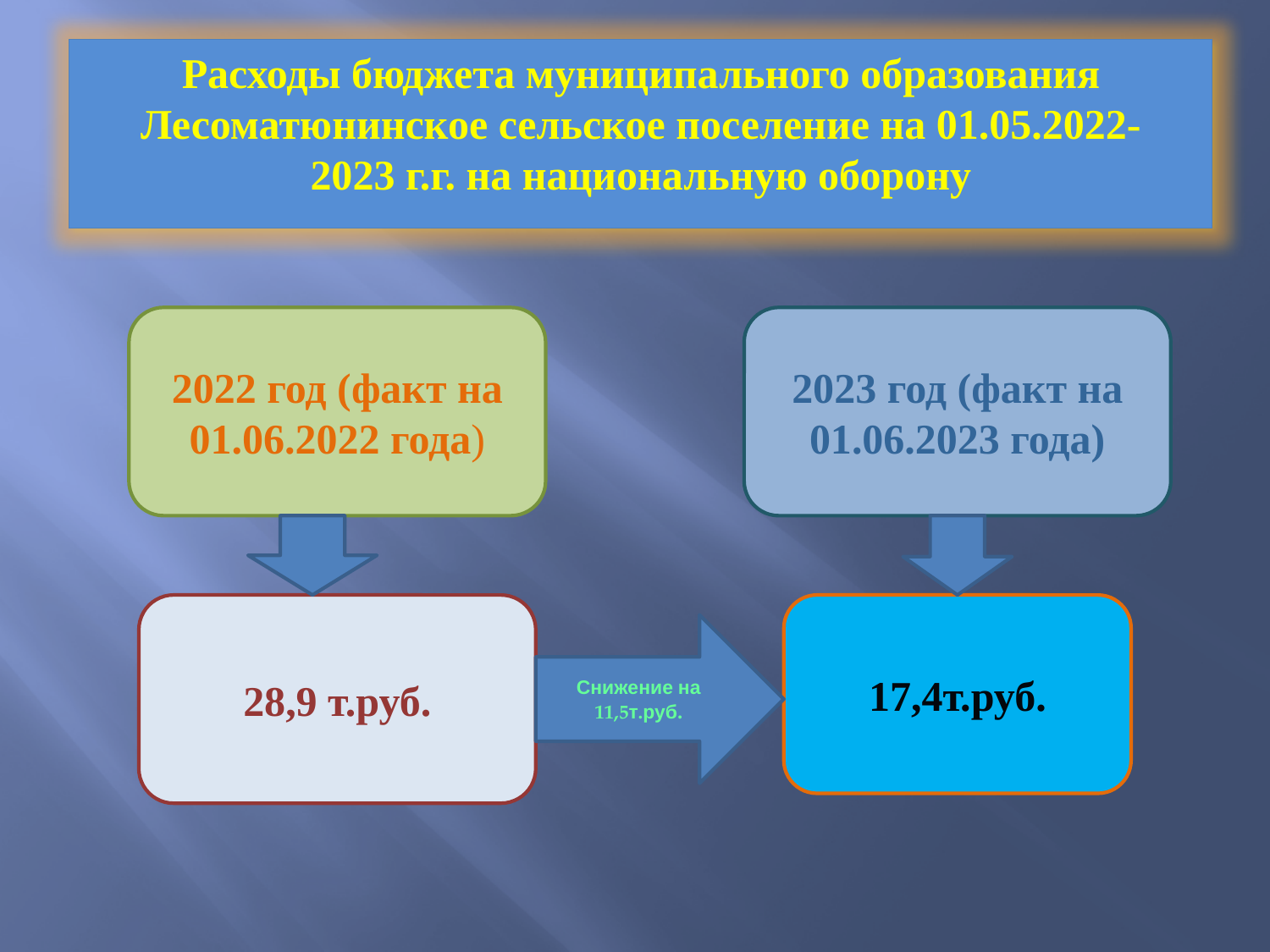

Расходы бюджета муниципального образования Лесоматюнинское сельское поселение на 01.05.2022-
2023 г.г. на национальную оборону
2022 год (факт на 01.06.2022 года)
2023 год (факт на 01.06.2023 года)

28,9 т.руб.
17,4т.руб.
Снижение на 11,5т.руб.